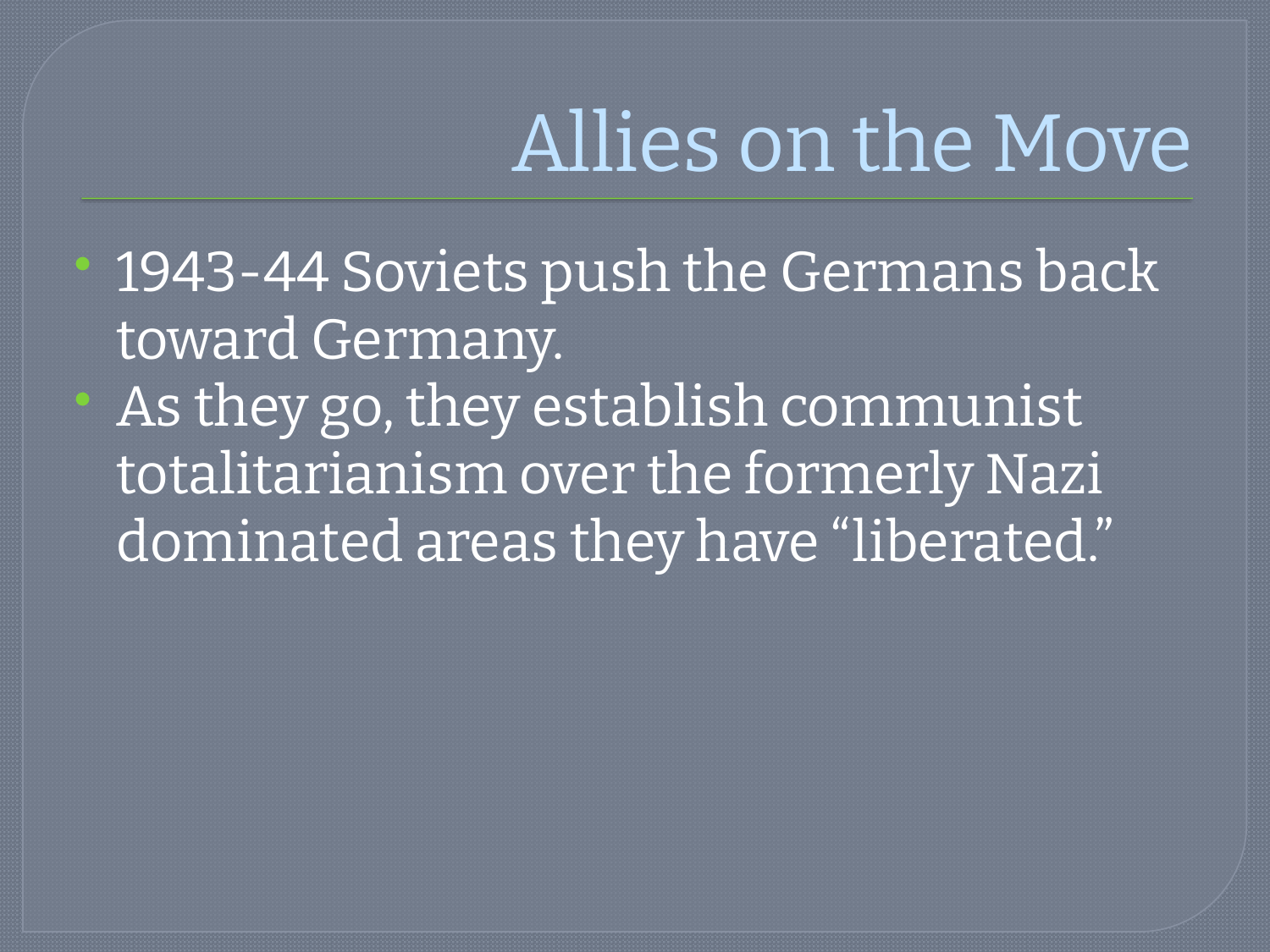

# Allies on the Move
1943-44 Soviets push the Germans back toward Germany.
As they go, they establish communist totalitarianism over the formerly Nazi dominated areas they have “liberated.”